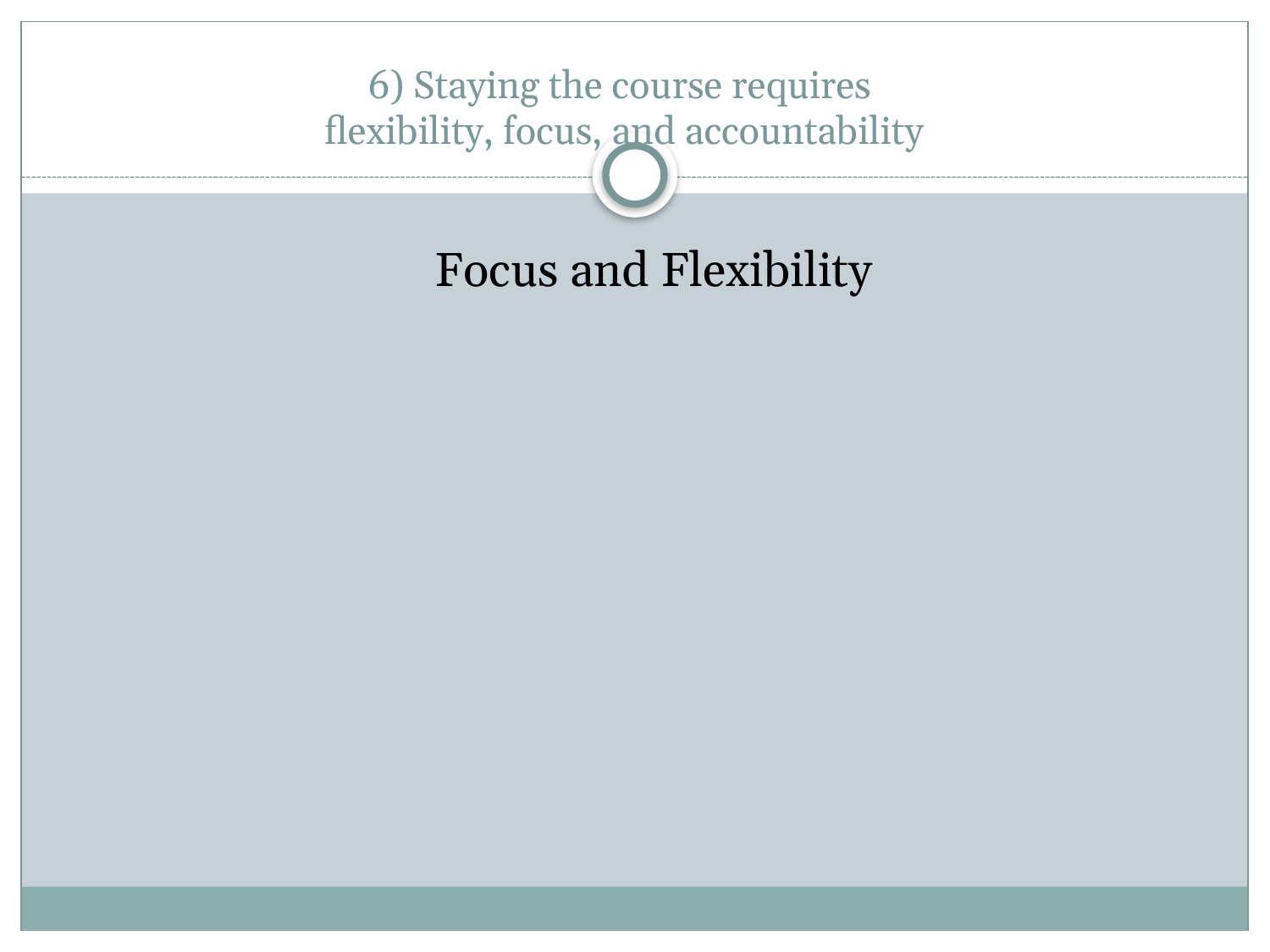

# 6) Staying the course requires flexibility, focus, and accountability

Focus and Flexibility